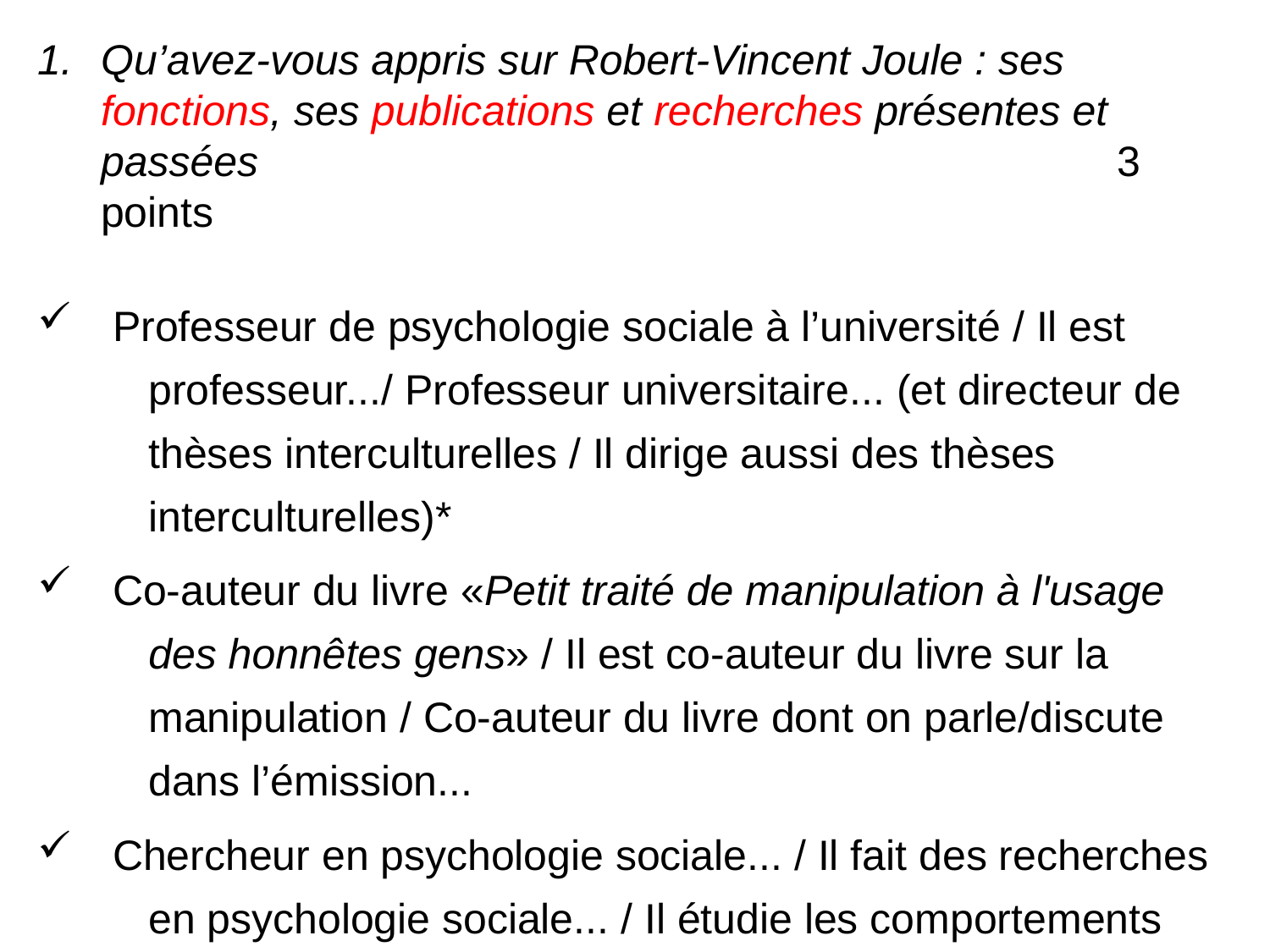

Qu’avez-vous appris sur Robert-Vincent Joule : ses fonctions, ses publications et recherches présentes et passées							3 points

 Professeur de psychologie sociale à l’université / Il est professeur.../ Professeur universitaire... (et directeur de thèses interculturelles / Il dirige aussi des thèses interculturelles)*
 Co-auteur du livre «Petit traité de manipulation à l'usage des honnêtes gens» / Il est co-auteur du livre sur la manipulation / Co-auteur du livre dont on parle/discute dans l’émission...
 Chercheur en psychologie sociale... / Il fait des recherches en psychologie sociale... / Il étudie les comportements sociaux des gens...